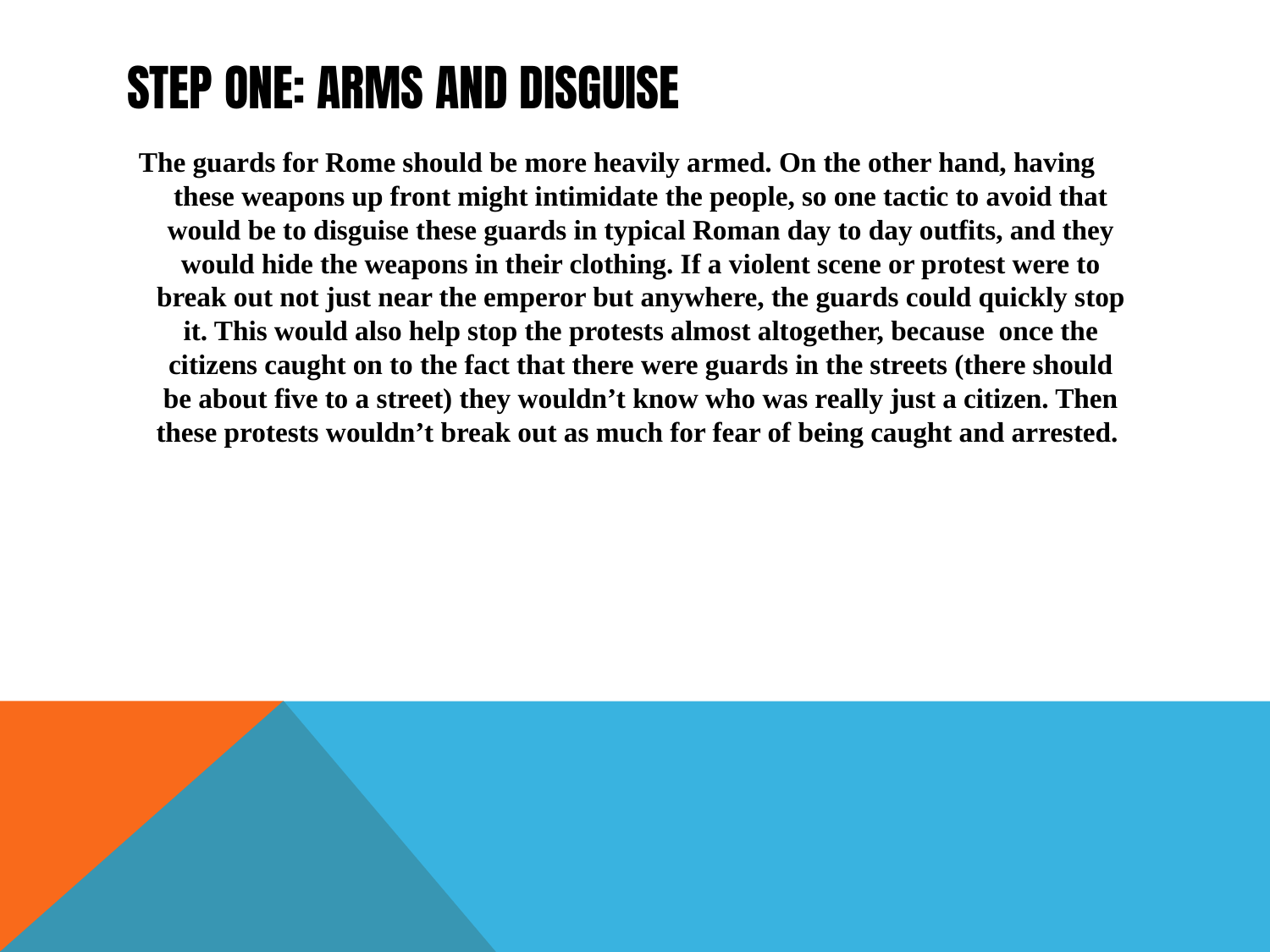

# Step one: arms and disguise
The guards for Rome should be more heavily armed. On the other hand, having these weapons up front might intimidate the people, so one tactic to avoid that would be to disguise these guards in typical Roman day to day outfits, and they would hide the weapons in their clothing. If a violent scene or protest were to break out not just near the emperor but anywhere, the guards could quickly stop it. This would also help stop the protests almost altogether, because  once the citizens caught on to the fact that there were guards in the streets (there should be about five to a street) they wouldn’t know who was really just a citizen. Then these protests wouldn’t break out as much for fear of being caught and arrested.